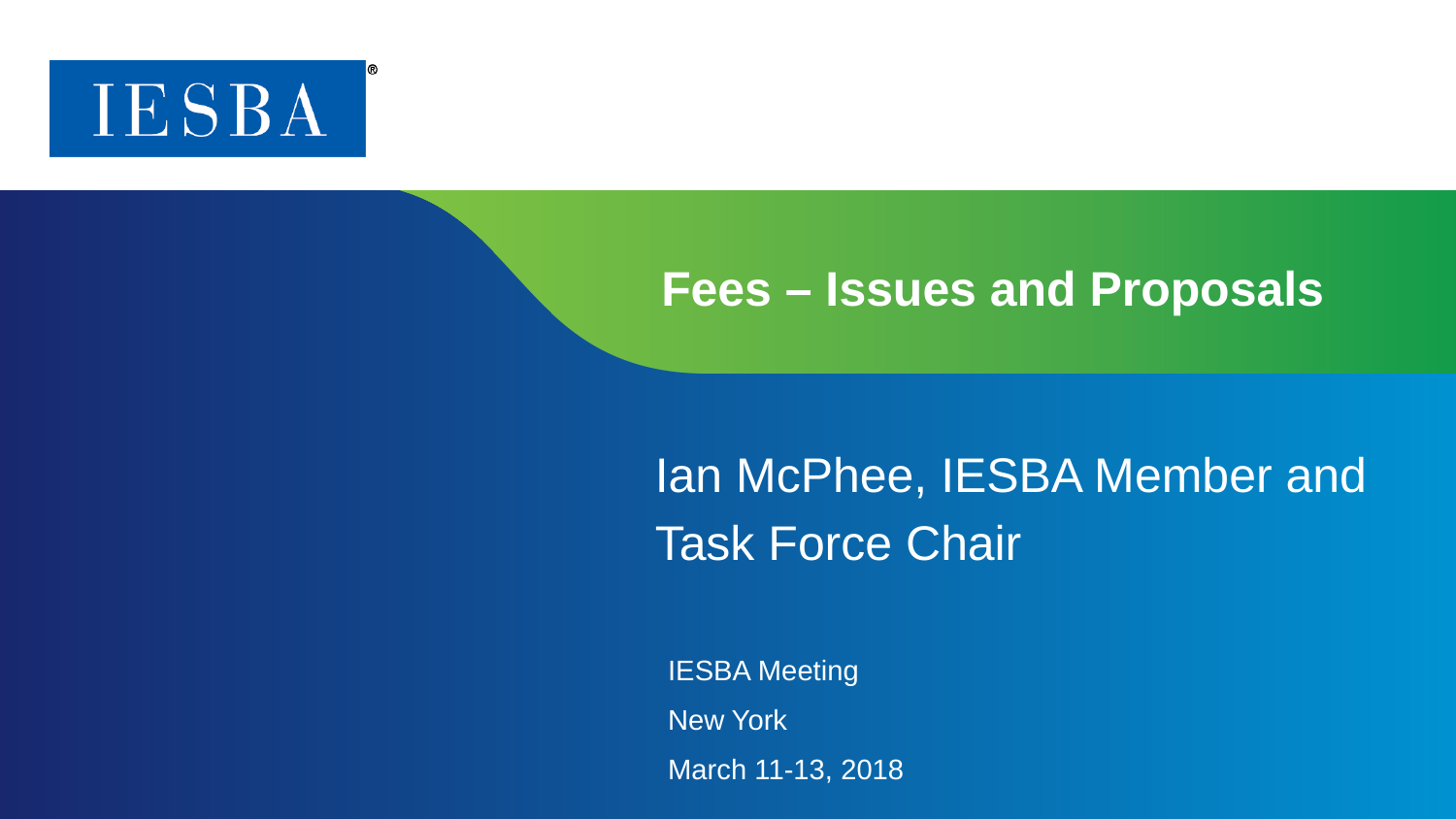

# Fees – Issues and Proposals
Ian McPhee, IESBA Member and
Task Force Chair
IESBA Meeting
New York
March 11-13, 2018